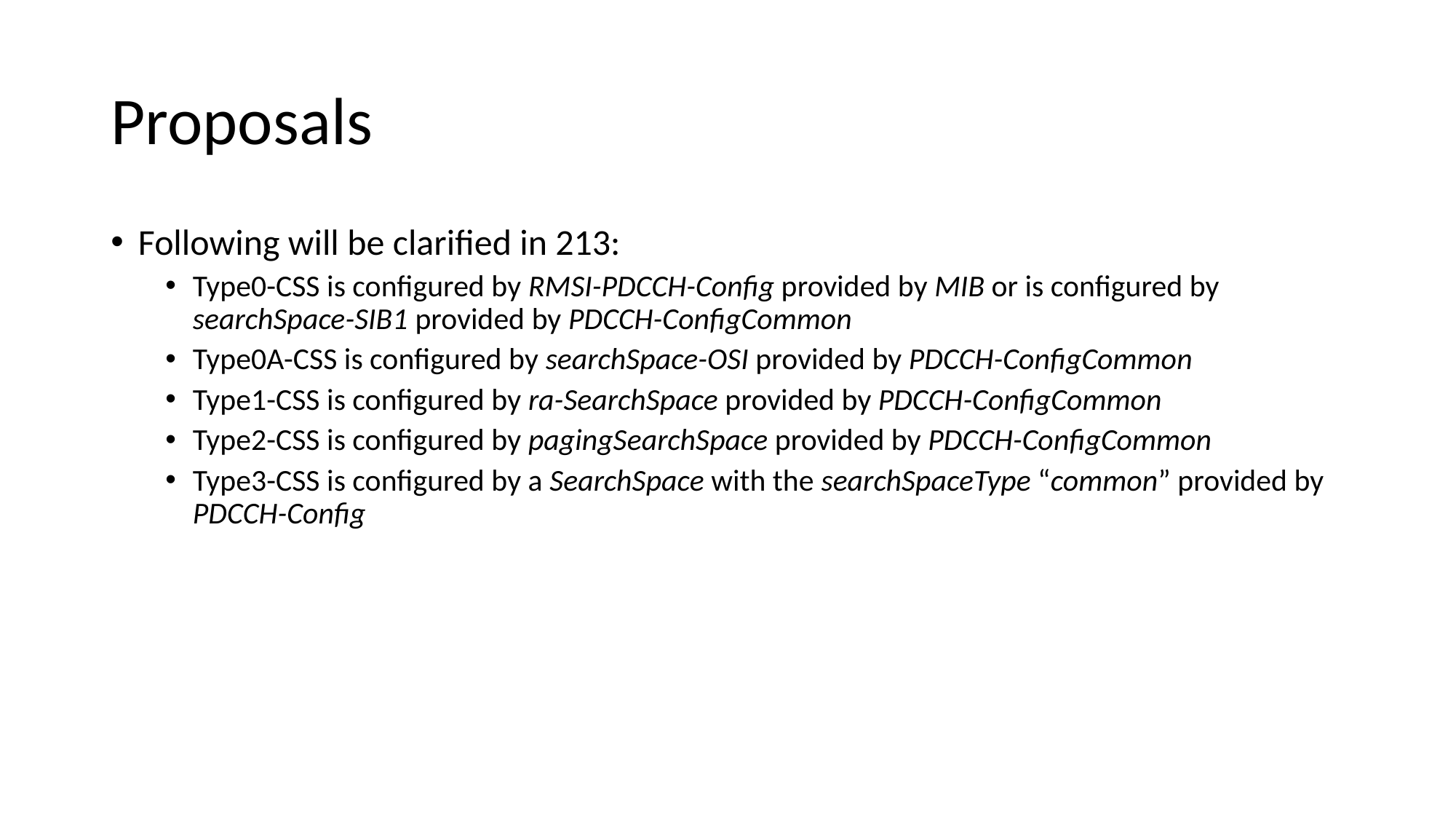

# Proposals
Following will be clarified in 213:
Type0-CSS is configured by RMSI-PDCCH-Config provided by MIB or is configured by searchSpace-SIB1 provided by PDCCH-ConfigCommon
Type0A-CSS is configured by searchSpace-OSI provided by PDCCH-ConfigCommon
Type1-CSS is configured by ra-SearchSpace provided by PDCCH-ConfigCommon
Type2-CSS is configured by pagingSearchSpace provided by PDCCH-ConfigCommon
Type3-CSS is configured by a SearchSpace with the searchSpaceType “common” provided by PDCCH-Config